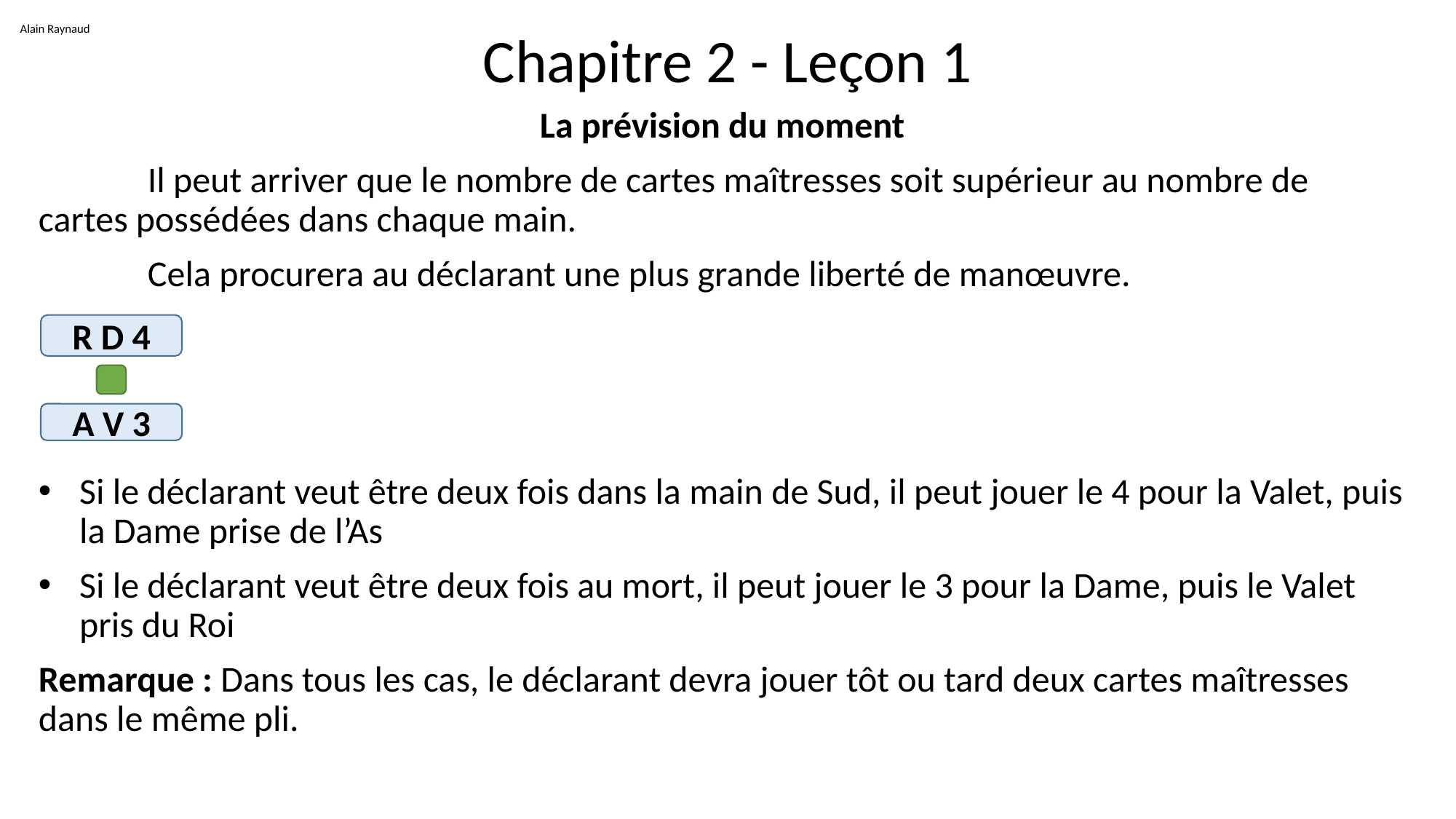

Alain Raynaud
# Chapitre 2 - Leçon 1
La prévision du moment
	Il peut arriver que le nombre de cartes maîtresses soit supérieur au nombre de cartes possédées dans chaque main.
	Cela procurera au déclarant une plus grande liberté de manœuvre.

Si le déclarant veut être deux fois dans la main de Sud, il peut jouer le 4 pour la Valet, puis la Dame prise de l’As
Si le déclarant veut être deux fois au mort, il peut jouer le 3 pour la Dame, puis le Valet pris du Roi
Remarque : Dans tous les cas, le déclarant devra jouer tôt ou tard deux cartes maîtresses dans le même pli.
R D 4

A V 3